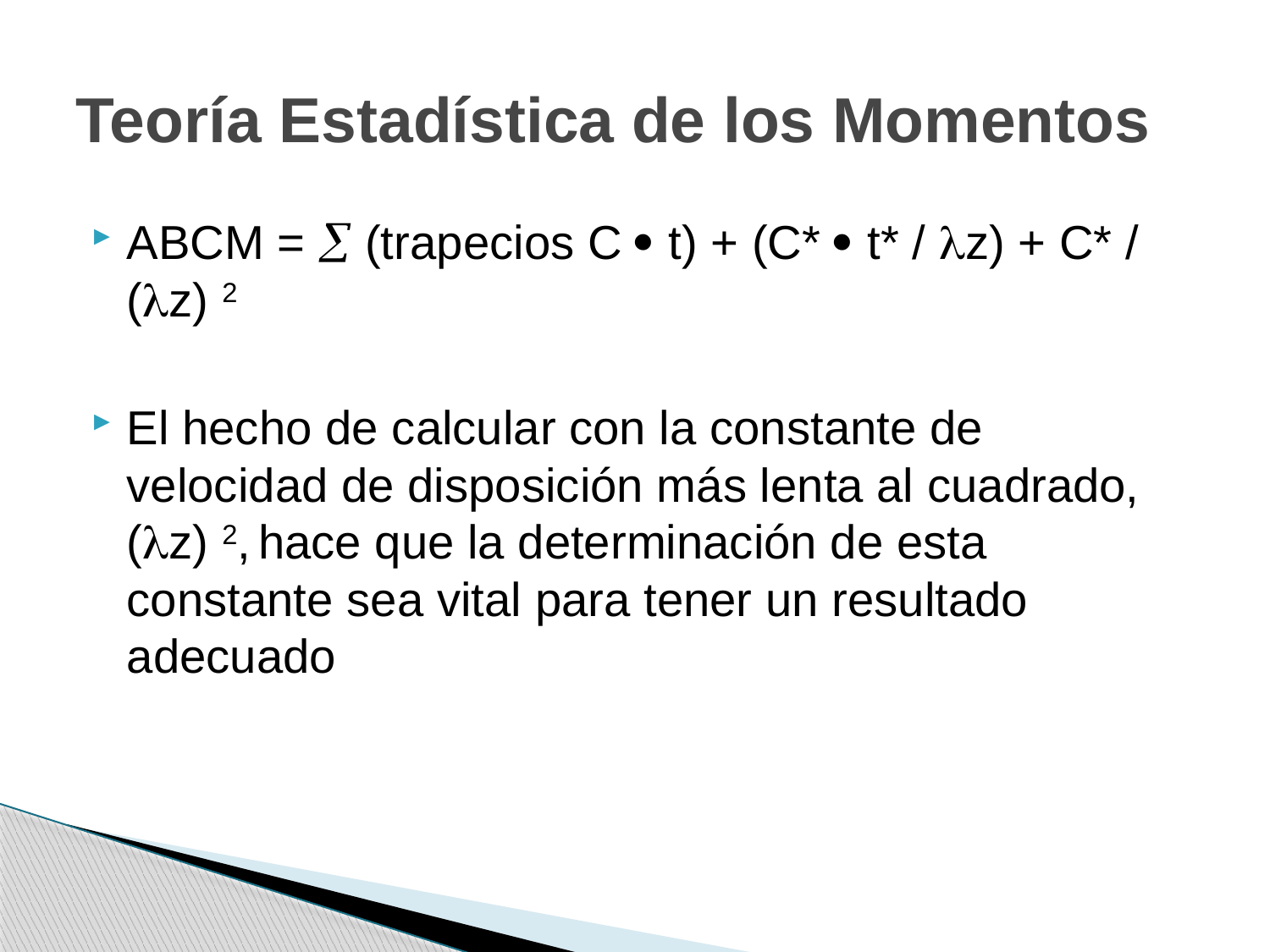

# Teoría Estadística de los Momentos
ABCM = ∑ (trapecios C • t) + (C* • t* / λz) + C* / (λz) 2

El hecho de calcular con la constante de velocidad de disposición más lenta al cuadrado, (λz) 2, hace que la determinación de esta constante sea vital para tener un resultado adecuado